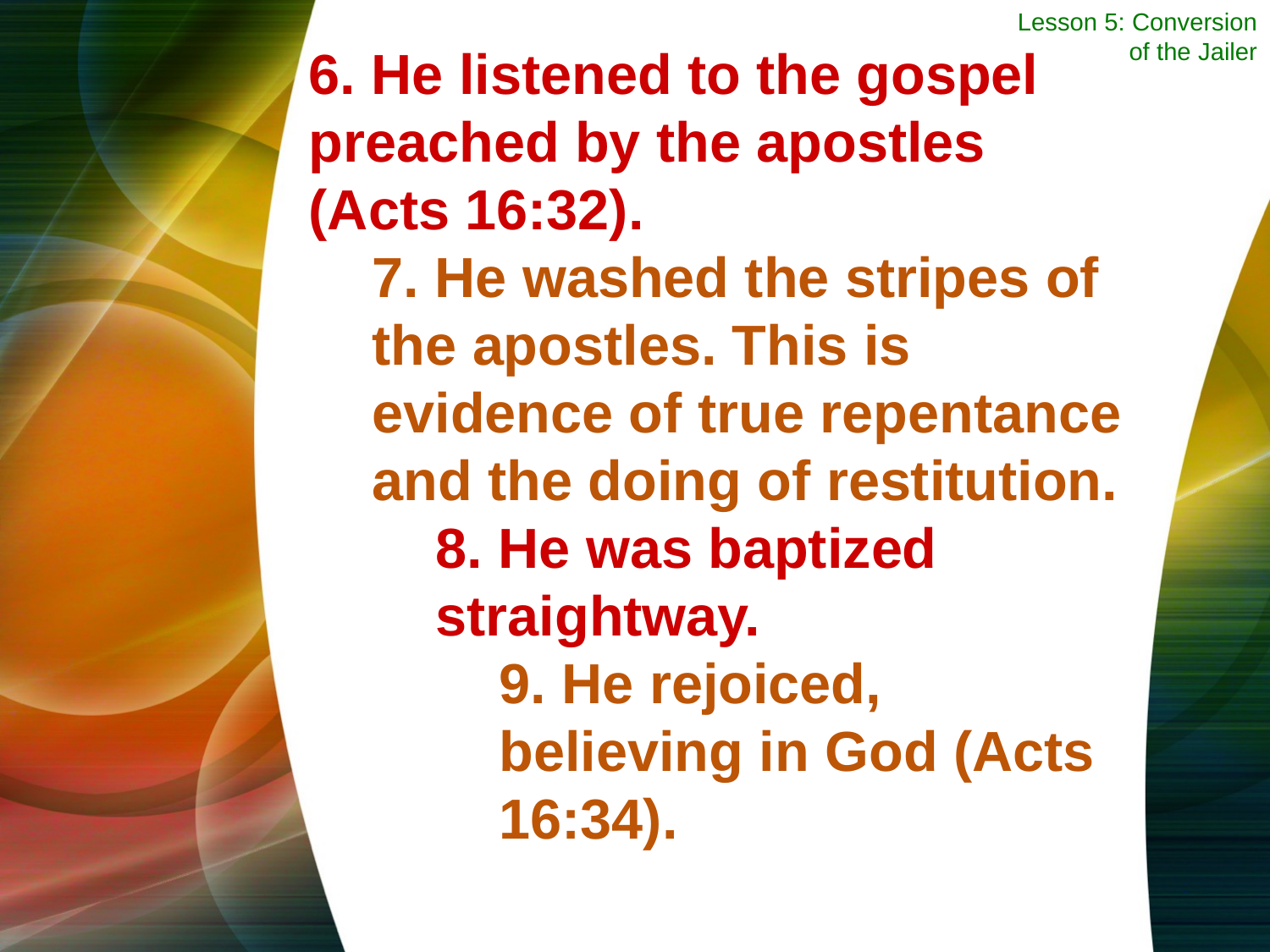

Lesson 5: Conversion of the Jailer
6. He listened to the gospel preached by the apostles (Acts 16:32).
7. He washed the stripes of the apostles. This is evidence of true repentance and the doing of restitution.
8. He was baptized straightway.
9. He rejoiced, believing in God (Acts 16:34).